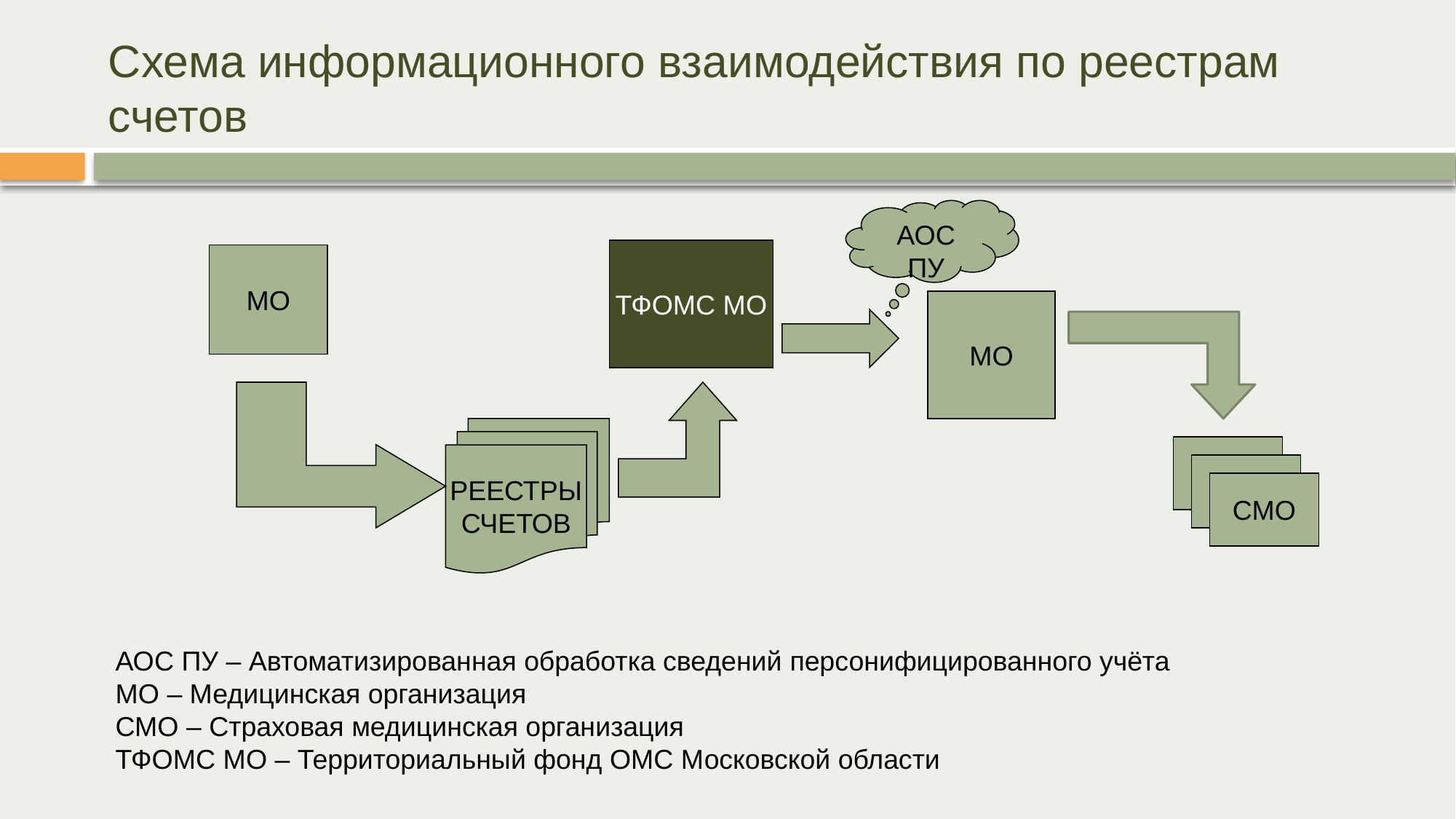

# Схема информационного взаимодействия по реестрам счетов
АОС ПУ
ТФОМС МО
МО
МО

РЕЕСТРЫ
СЧЕТОВ

СМО

СМО

СМО

АОС ПУ – Автоматизированная обработка сведений персонифицированного учёта
МО – Медицинская организация
СМО – Страховая медицинская организация
ТФОМС МО – Территориальный фонд ОМС Московской области